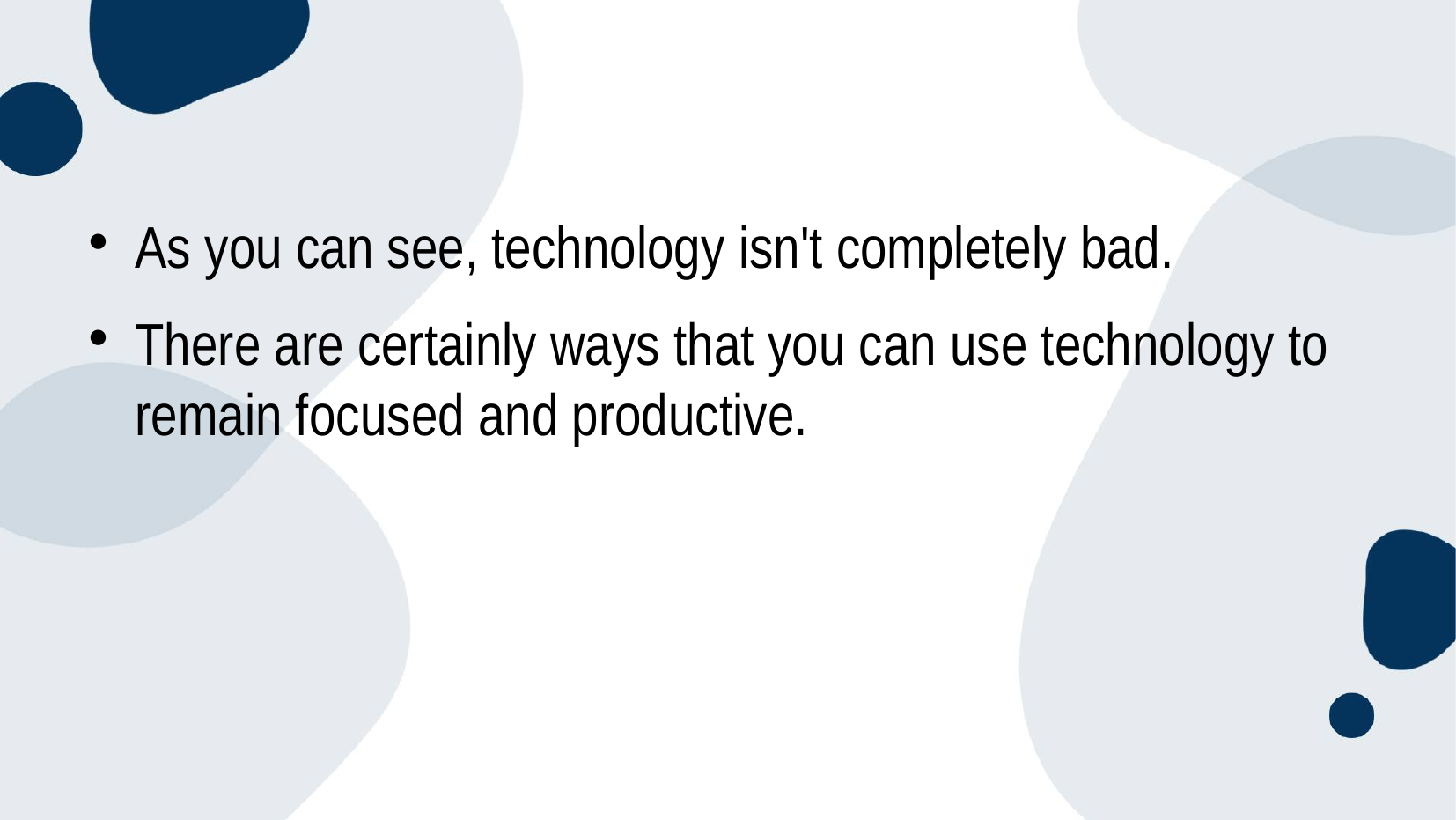

As you can see, technology isn't completely bad.
There are certainly ways that you can use technology to remain focused and productive.